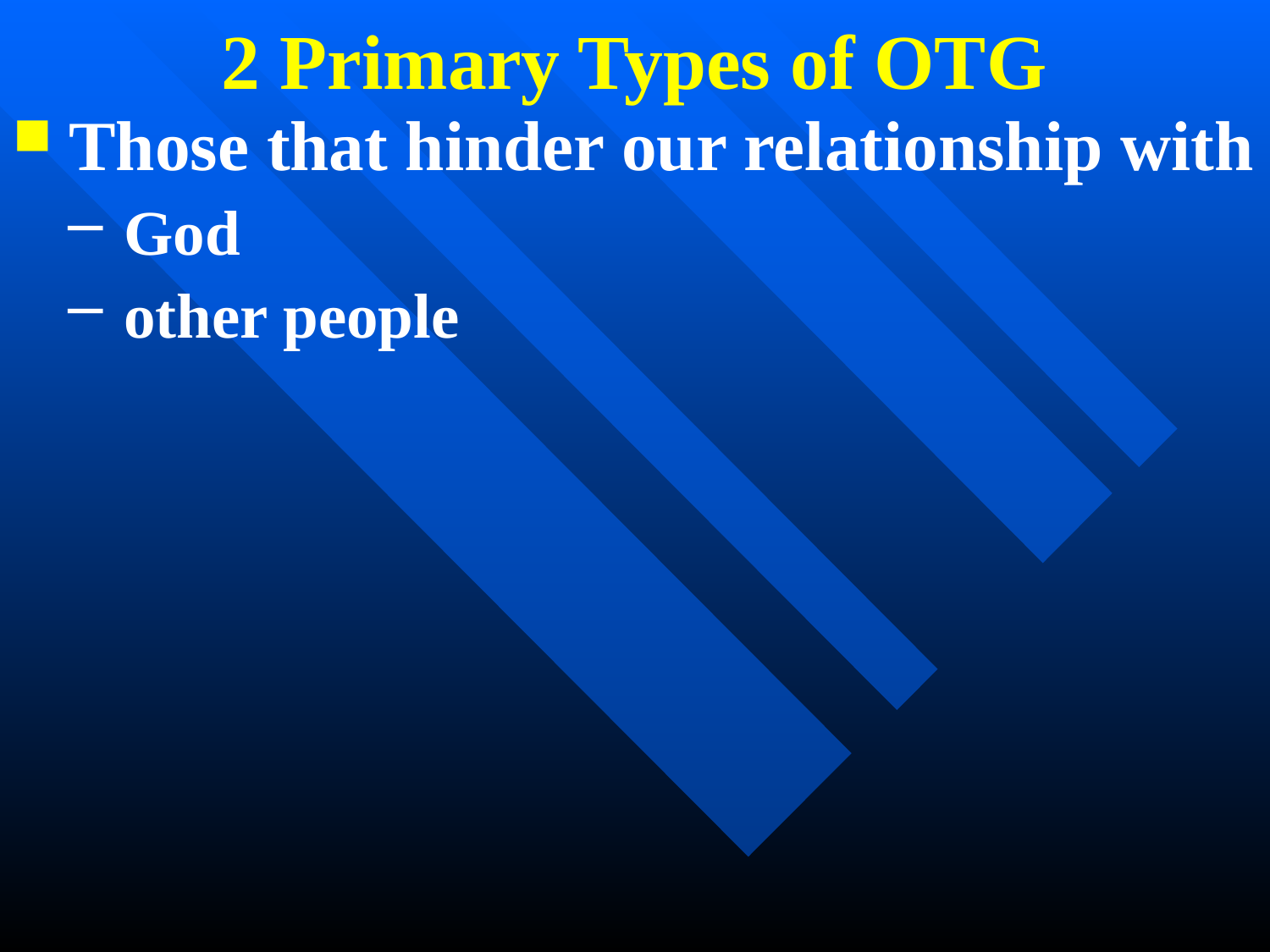

# 2 Primary Types of OTG
Those that hinder our relationship with
God
other people